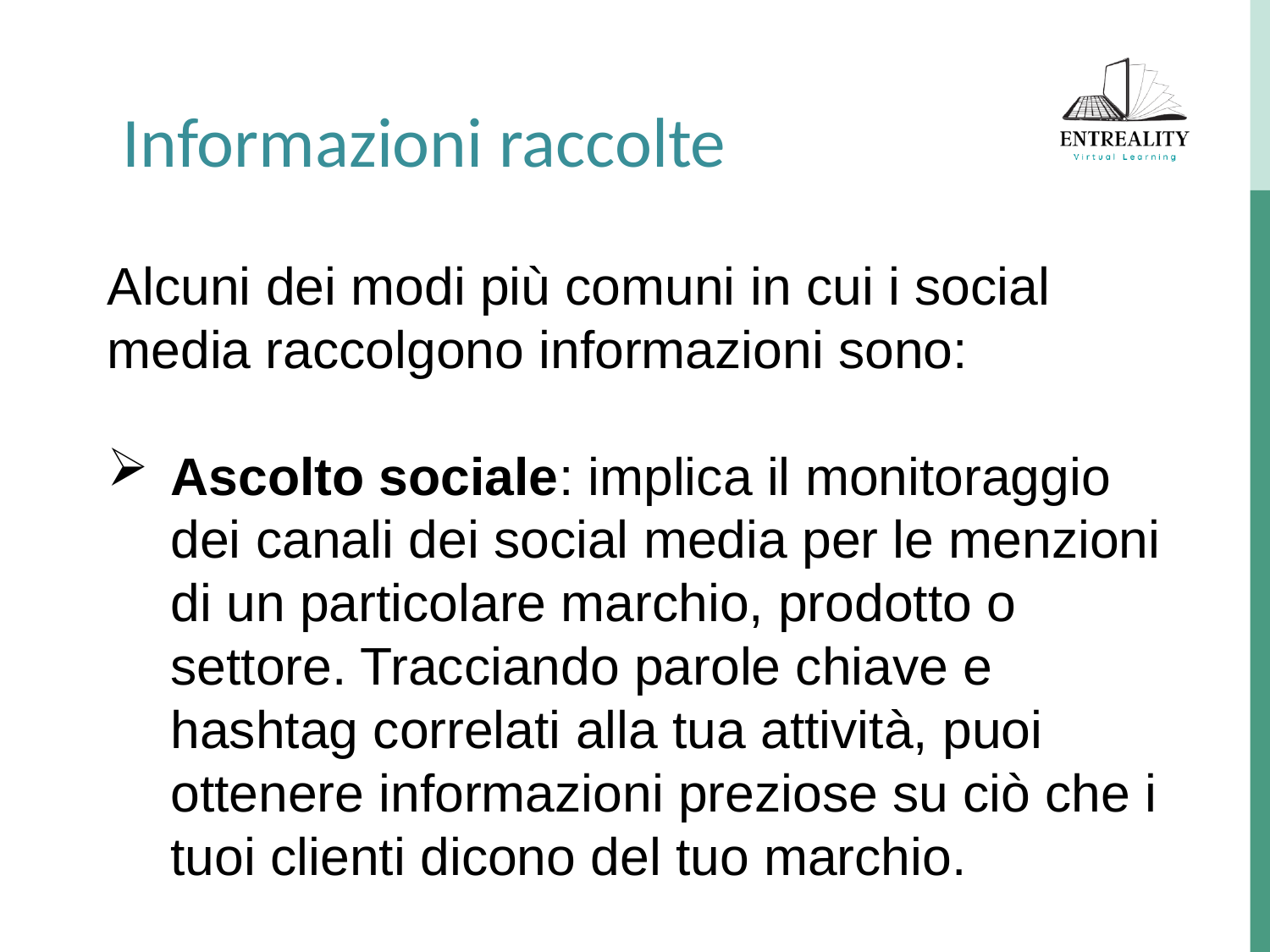

Informazioni raccolte
Alcuni dei modi più comuni in cui i social media raccolgono informazioni sono:

Ascolto sociale: implica il monitoraggio dei canali dei social media per le menzioni di un particolare marchio, prodotto o settore. Tracciando parole chiave e hashtag correlati alla tua attività, puoi ottenere informazioni preziose su ciò che i tuoi clienti dicono del tuo marchio.